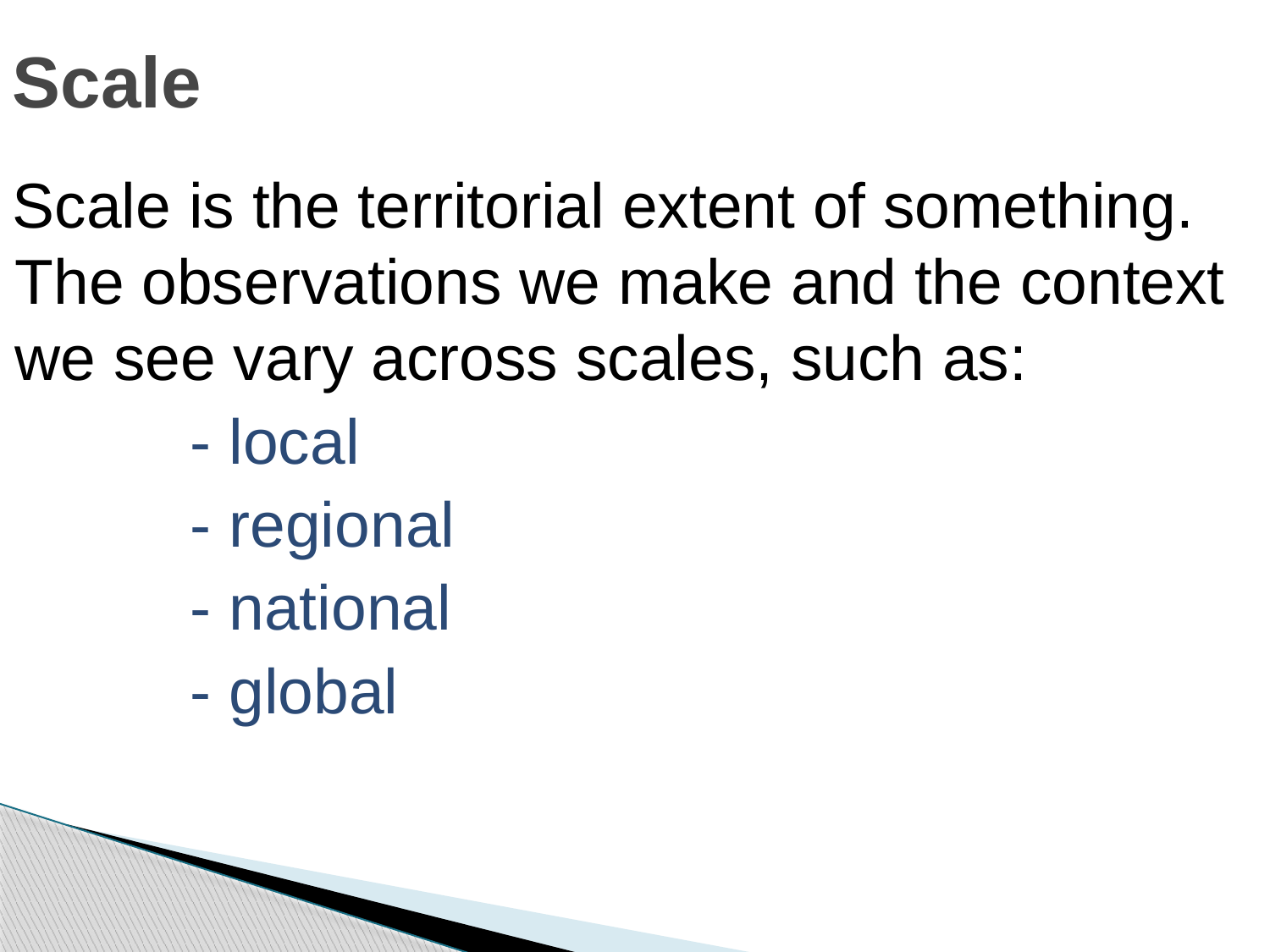

# Scale
Scale is the territorial extent of something. The observations we make and the context we see vary across scales, such as:
		- local
		- regional
		- national
		- global